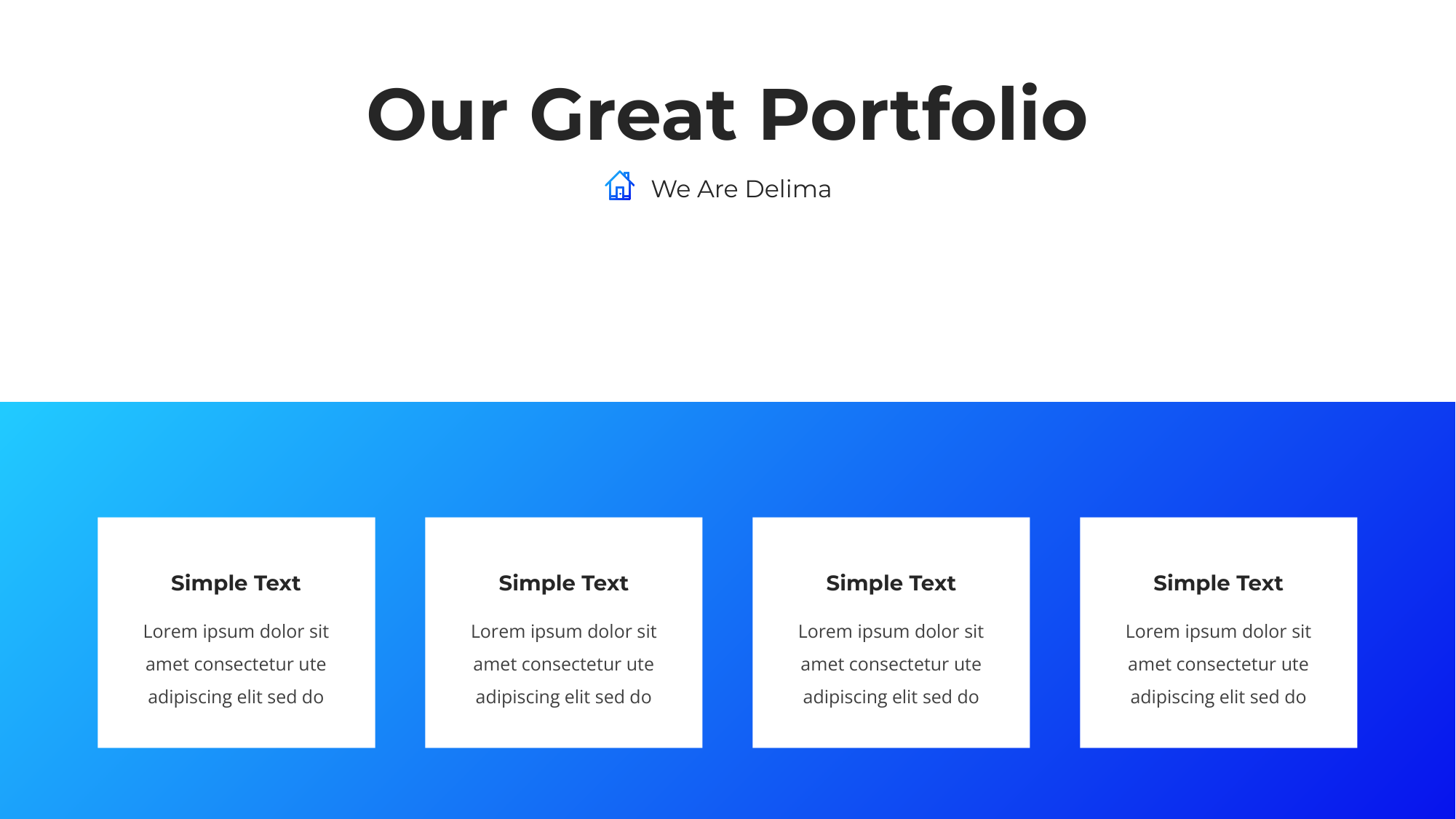

Our Great Portfolio
We Are Delima

Simple Text
Lorem ipsum dolor sit amet consectetur ute adipiscing elit sed do

Simple Text
Lorem ipsum dolor sit amet consectetur ute adipiscing elit sed do

Simple Text
Lorem ipsum dolor sit amet consectetur ute adipiscing elit sed do

Simple Text
Lorem ipsum dolor sit amet consectetur ute adipiscing elit sed do